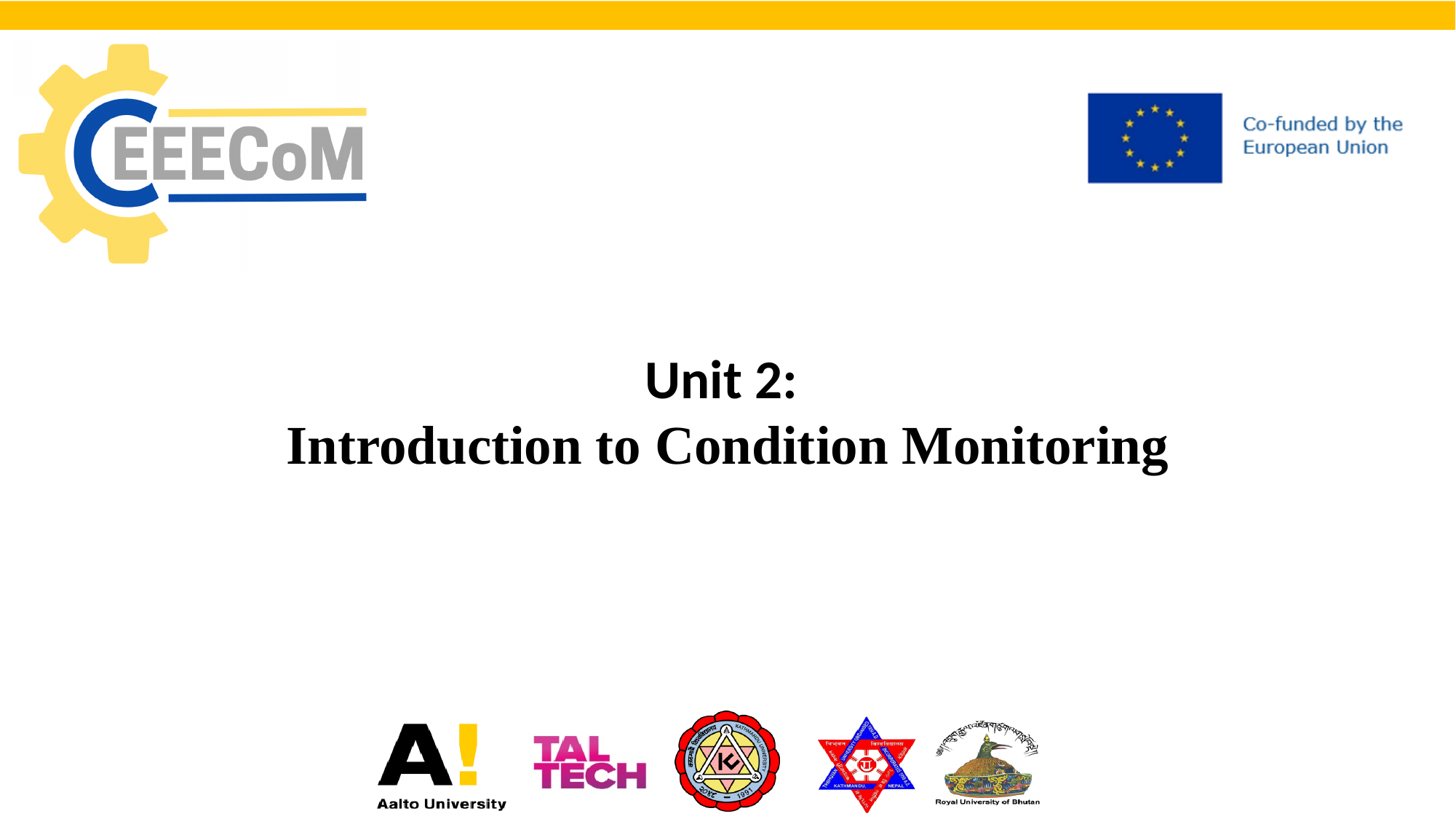

# Unit 2: Introduction to Condition Monitoring